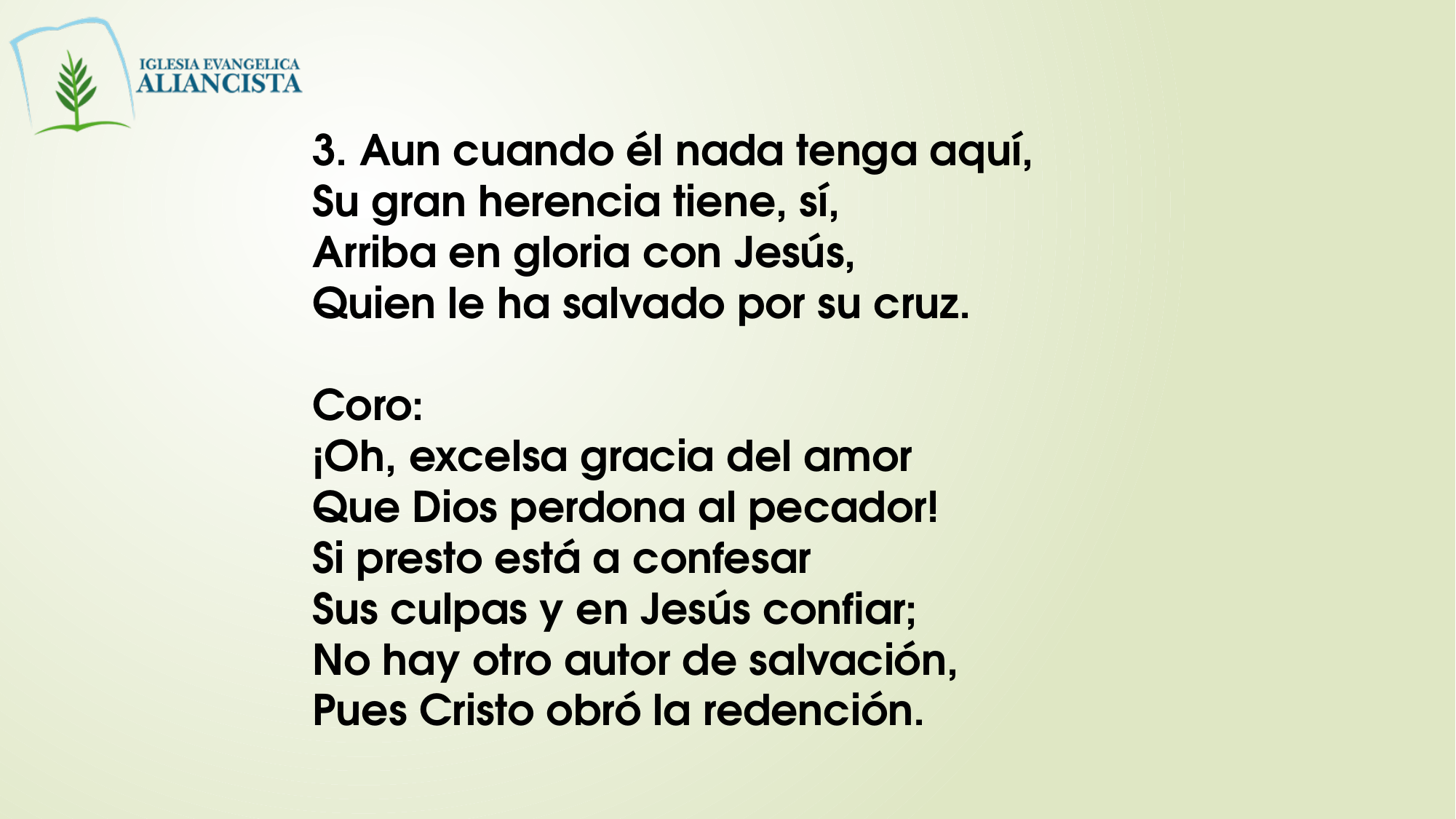

3. Aun cuando él nada tenga aquí,
Su gran herencia tiene, sí,
Arriba en gloria con Jesús,
Quien le ha salvado por su cruz.

Coro:
¡Oh, excelsa gracia del amor
Que Dios perdona al pecador!
Si presto está a confesar
Sus culpas y en Jesús confiar;
No hay otro autor de salvación,
Pues Cristo obró la redención.